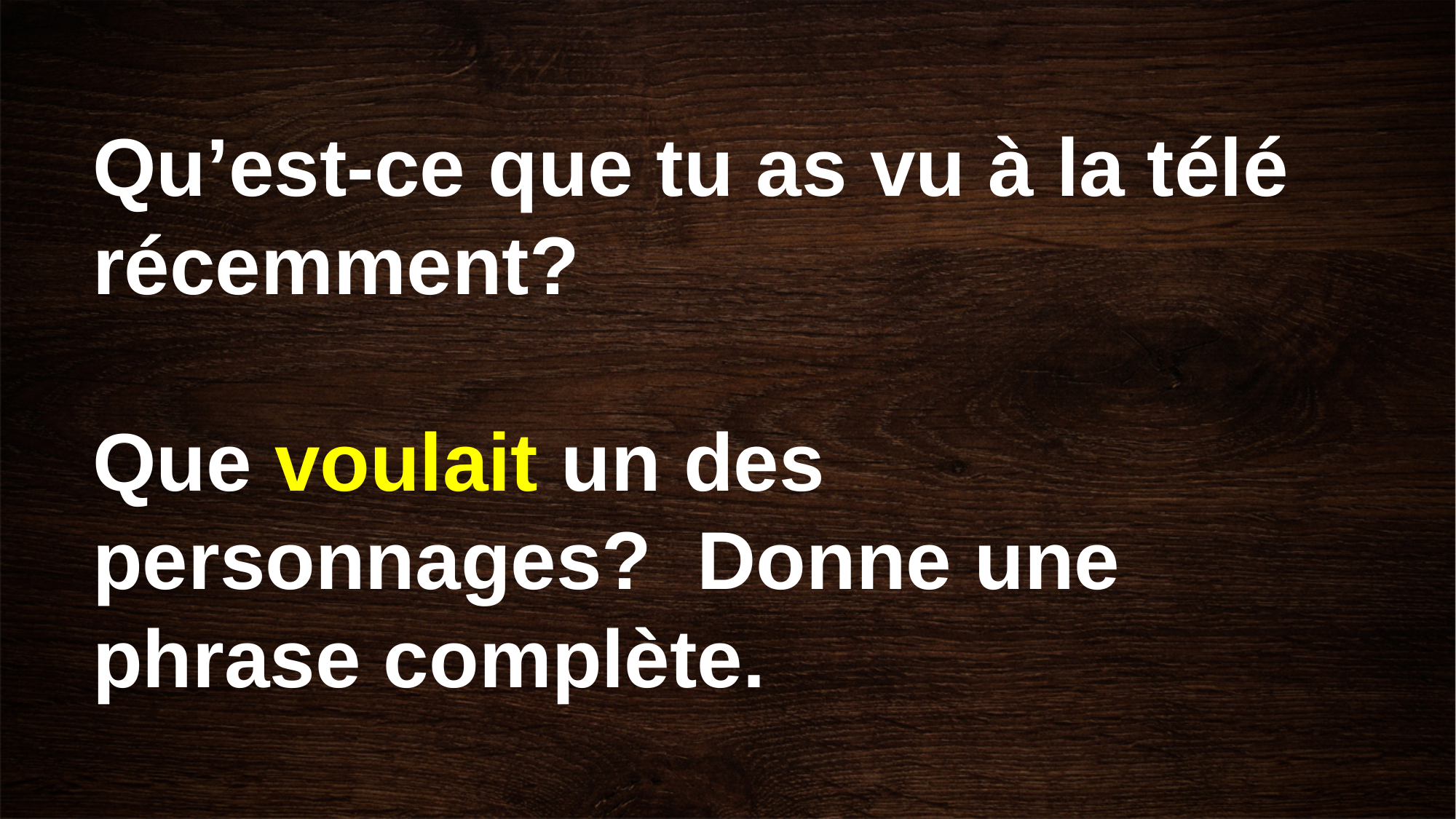

Qu’est-ce que tu as vu à la télé récemment?

Que voulait un des personnages?  Donne une phrase complète.